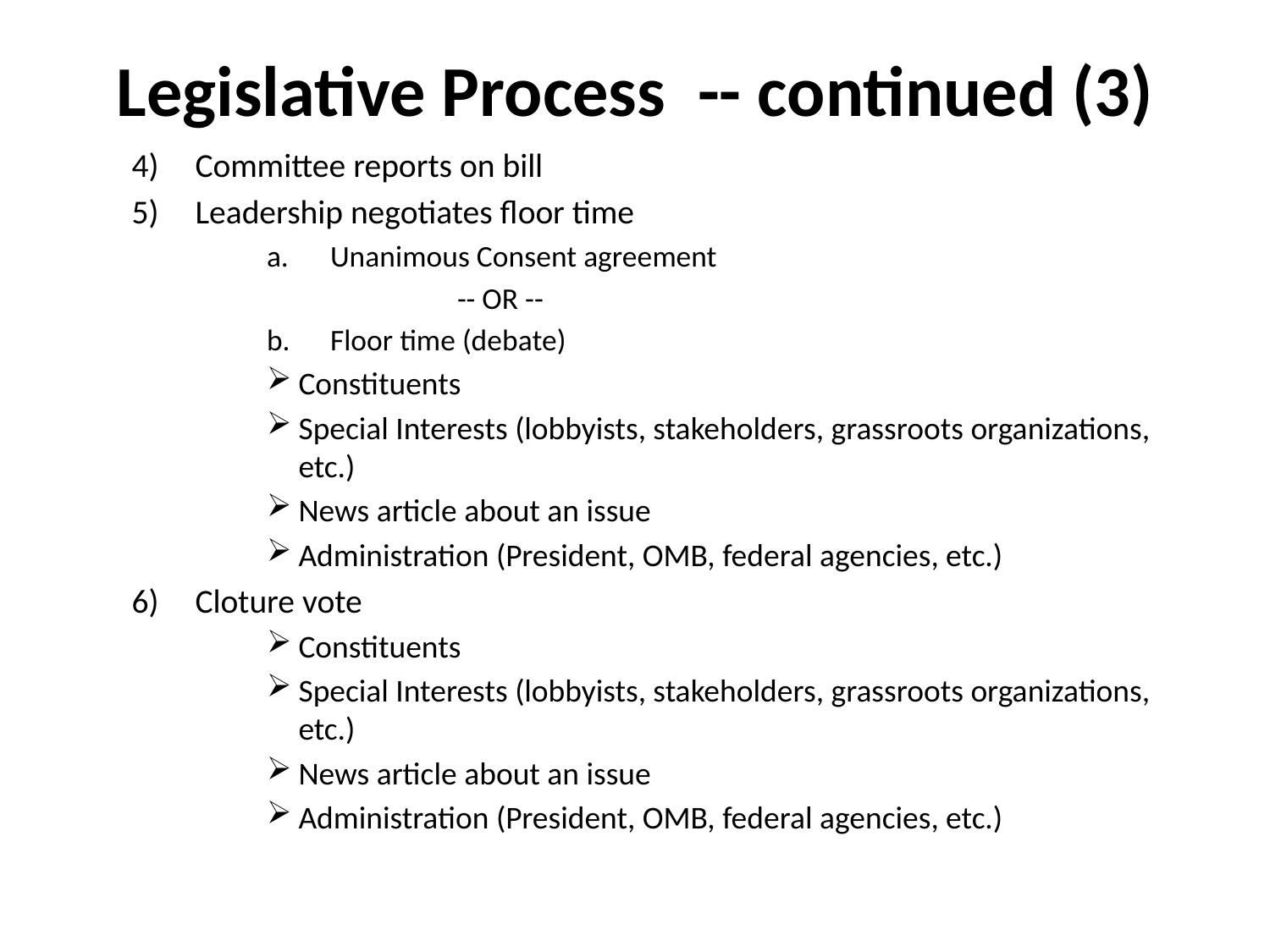

# Legislative Process  -- continued (3)
Committee reports on bill
Leadership negotiates floor time
Unanimous Consent agreement
		-- OR --
Floor time (debate)
Constituents
Special Interests (lobbyists, stakeholders, grassroots organizations, etc.)
News article about an issue
Administration (President, OMB, federal agencies, etc.)
Cloture vote
Constituents
Special Interests (lobbyists, stakeholders, grassroots organizations, etc.)
News article about an issue
Administration (President, OMB, federal agencies, etc.)